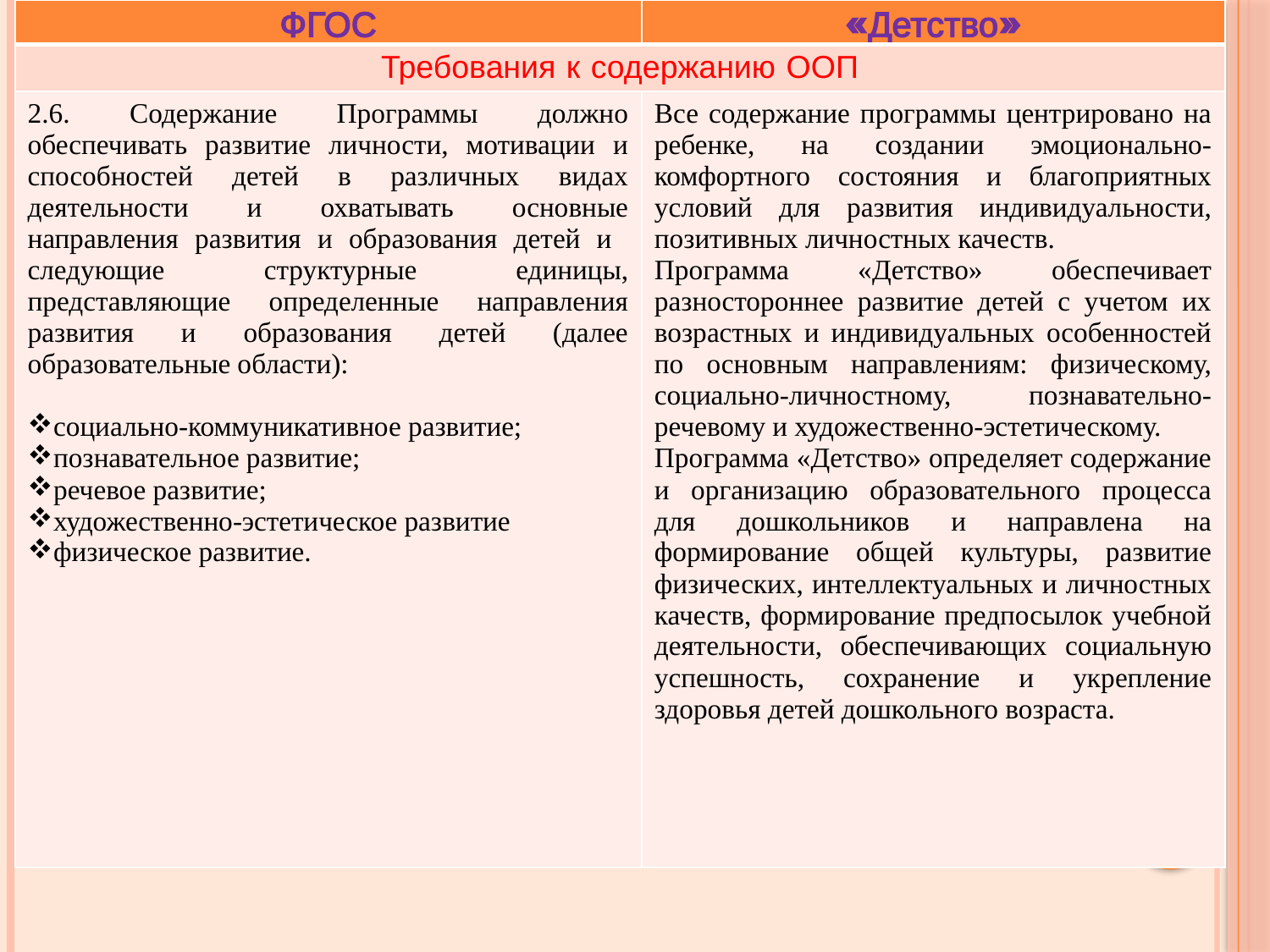

| ФГОС | «Детство» |
| --- | --- |
| Требования к содержанию ООП |  |
| 2.6. Содержание Программы должно обеспечивать развитие личности, мотивации и способностей детей в различных видах деятельности и охватывать основные направления развития и образования детей и следующие структурные единицы, представляющие определенные направления развития и образования детей (далее образовательные области): социально-коммуникативное развитие; познавательное развитие; речевое развитие; художественно-эстетическое развитие физическое развитие. | Все содержание программы центрировано на ребенке, на создании эмоционально-комфортного состояния и благоприятных условий для развития индивидуальности, позитивных личностных качеств. Программа «Детство» обеспечивает разностороннее развитие детей с учетом их возрастных и индивидуальных особенностей по основным направлениям: физическому, социально-личностному, познавательно- речевому и художественно-эстетическому. Программа «Детство» определяет содержание и организацию образовательного процесса для дошкольников и направлена на формирование общей культуры, развитие физических, интеллектуальных и личностных качеств, формирование предпосылок учебной деятельности, обеспечивающих социальную успешность, сохранение и укрепление здоровья детей дошкольного возраста. |